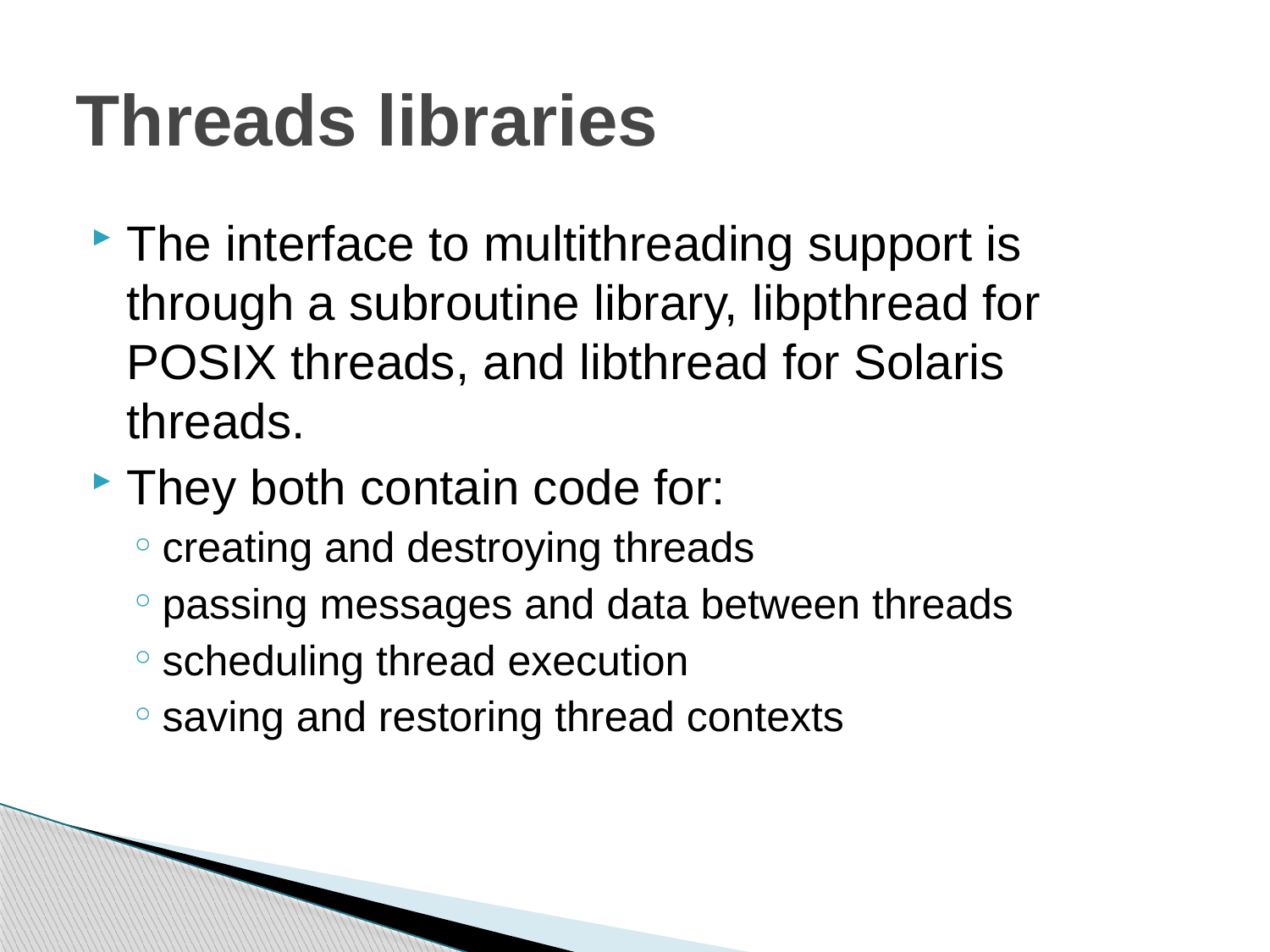

# Threads libraries
The interface to multithreading support is through a subroutine library, libpthread for POSIX threads, and libthread for Solaris threads.
They both contain code for:
creating and destroying threads
passing messages and data between threads
scheduling thread execution
saving and restoring thread contexts